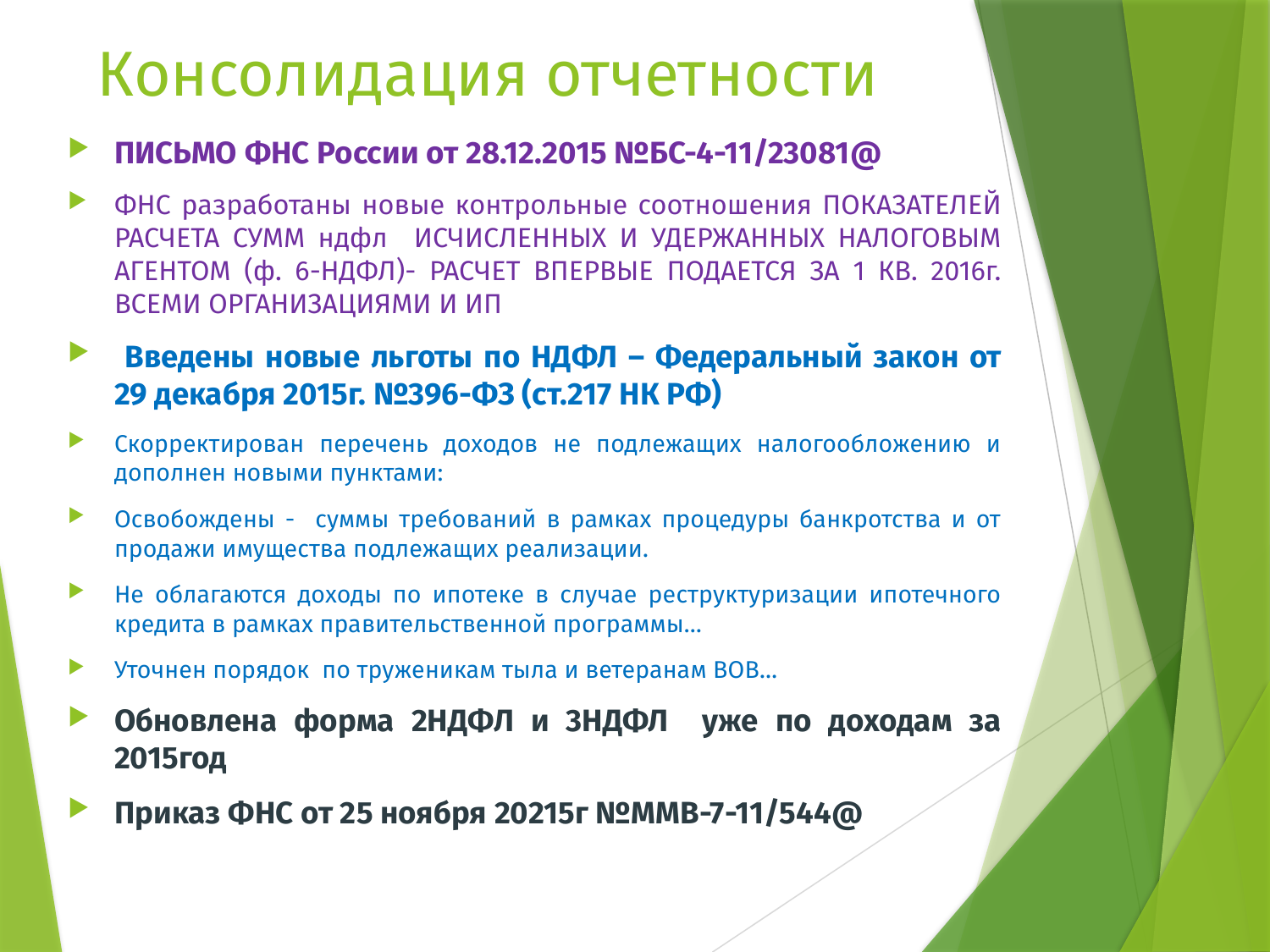

# Консолидация отчетности
ПИСЬМО ФНС России от 28.12.2015 №БС-4-11/23081@
ФНС разработаны новые контрольные соотношения ПОКАЗАТЕЛЕЙ РАСЧЕТА СУММ ндфл  ИСЧИСЛЕННЫХ И УДЕРЖАННЫХ НАЛОГОВЫМ АГЕНТОМ (ф. 6-НДФЛ)- РАСЧЕТ ВПЕРВЫЕ ПОДАЕТСЯ ЗА 1 КВ. 2016г. ВСЕМИ ОРГАНИЗАЦИЯМИ И ИП
 Введены новые льготы по НДФЛ – Федеральный закон от 29 декабря 2015г. №396-ФЗ (ст.217 НК РФ)
Скорректирован перечень доходов не подлежащих налогообложению и дополнен новыми пунктами:
Освобождены -  суммы требований в рамках процедуры банкротства и от продажи имущества подлежащих реализации.
Не облагаются доходы по ипотеке в случае реструктуризации ипотечного кредита в рамках правительственной программы…
Уточнен порядок  по труженикам тыла и ветеранам ВОВ…
Обновлена форма 2НДФЛ и 3НДФЛ  уже по доходам за 2015год
Приказ ФНС от 25 ноября 20215г №ММВ-7-11/544@